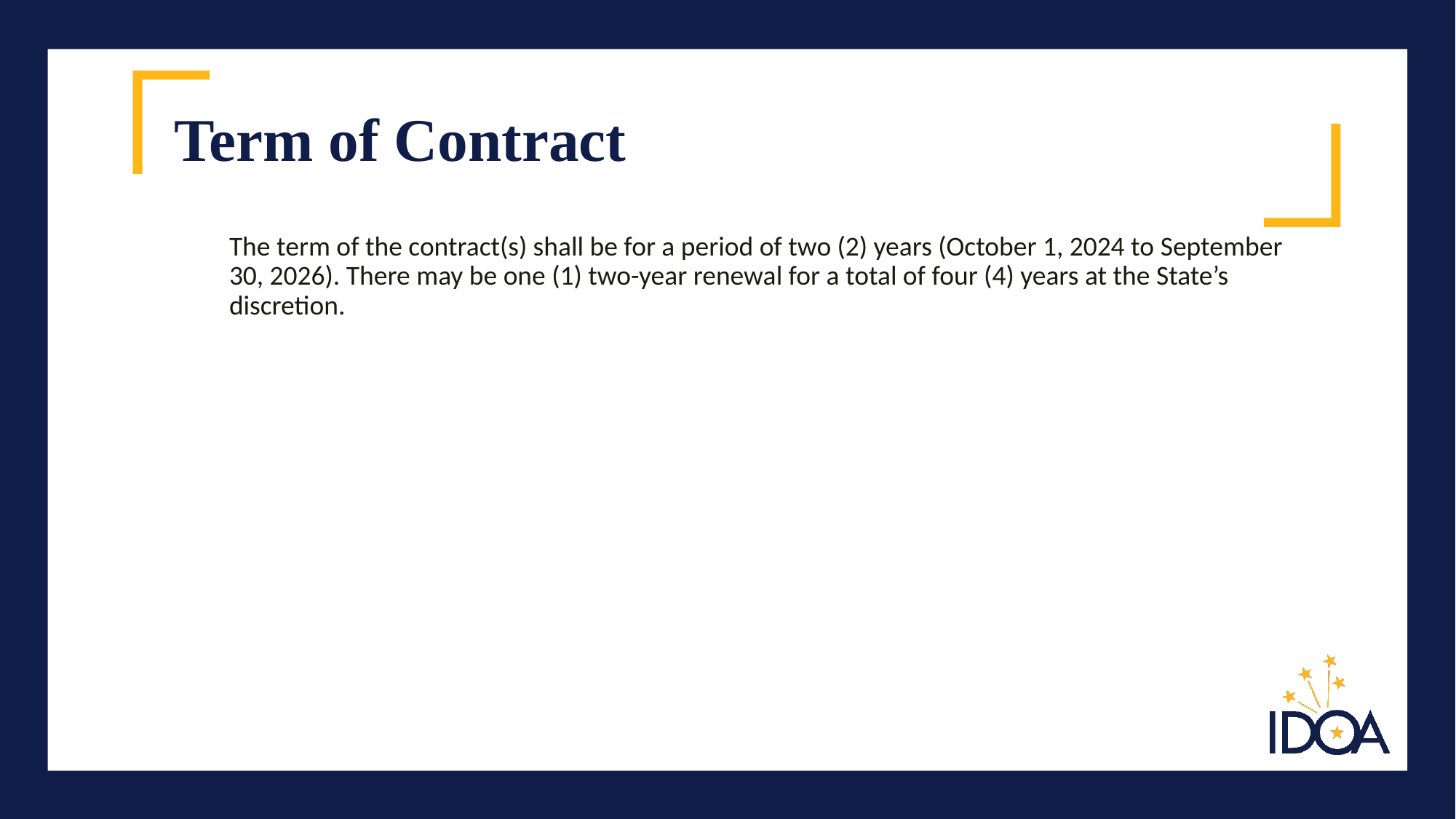

# Term of Contract
The term of the contract(s) shall be for a period of two (2) years (October 1, 2024 to September 30, 2026). There may be one (1) two-year renewal for a total of four (4) years at the State’s discretion.